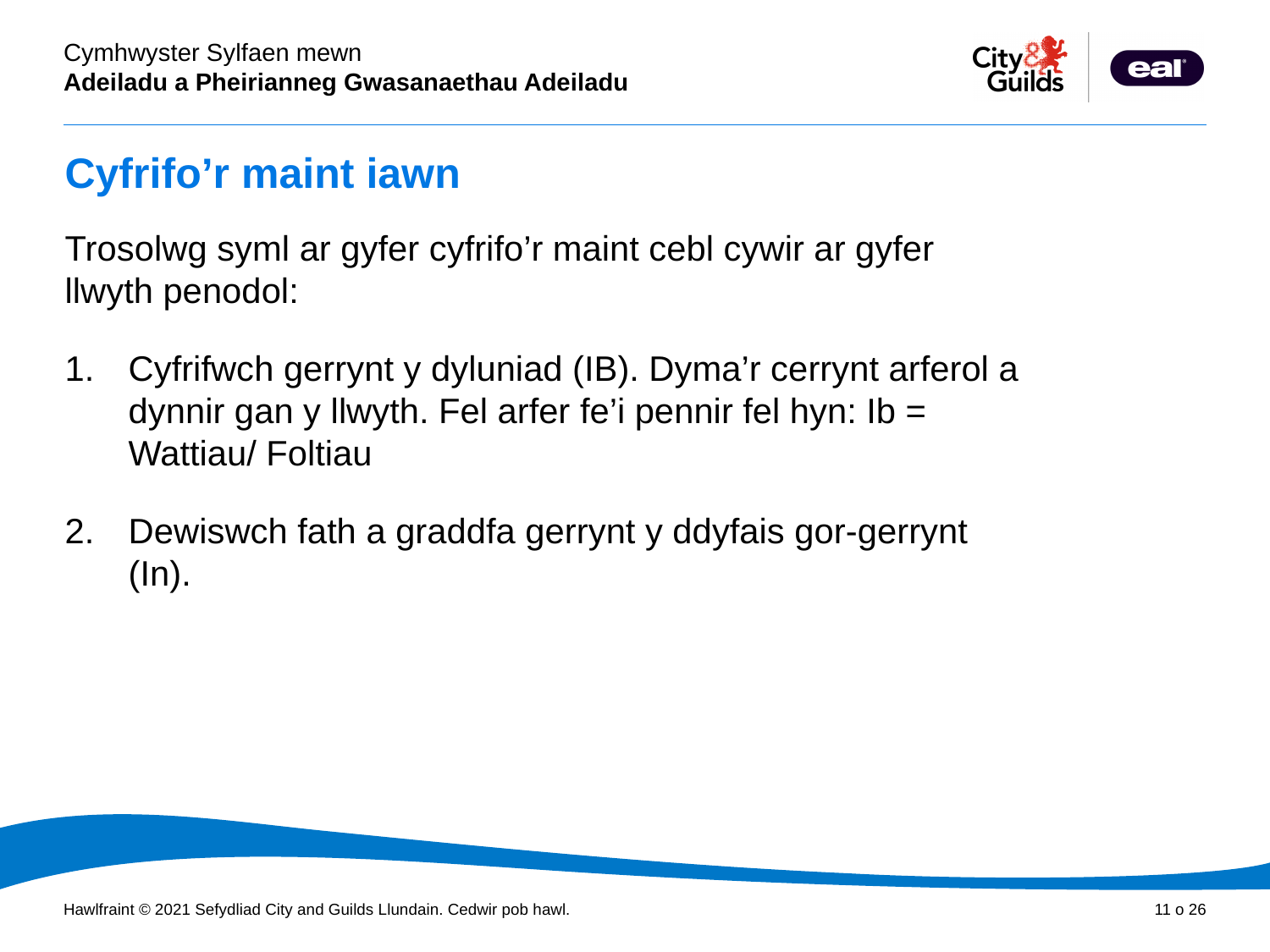

# Cyfrifo’r maint iawn
Trosolwg syml ar gyfer cyfrifo’r maint cebl cywir ar gyfer llwyth penodol:
Cyfrifwch gerrynt y dyluniad (IB). Dyma’r cerrynt arferol a dynnir gan y llwyth. Fel arfer fe’i pennir fel hyn: Ib = Wattiau/ Foltiau
Dewiswch fath a graddfa gerrynt y ddyfais gor-gerrynt (In).